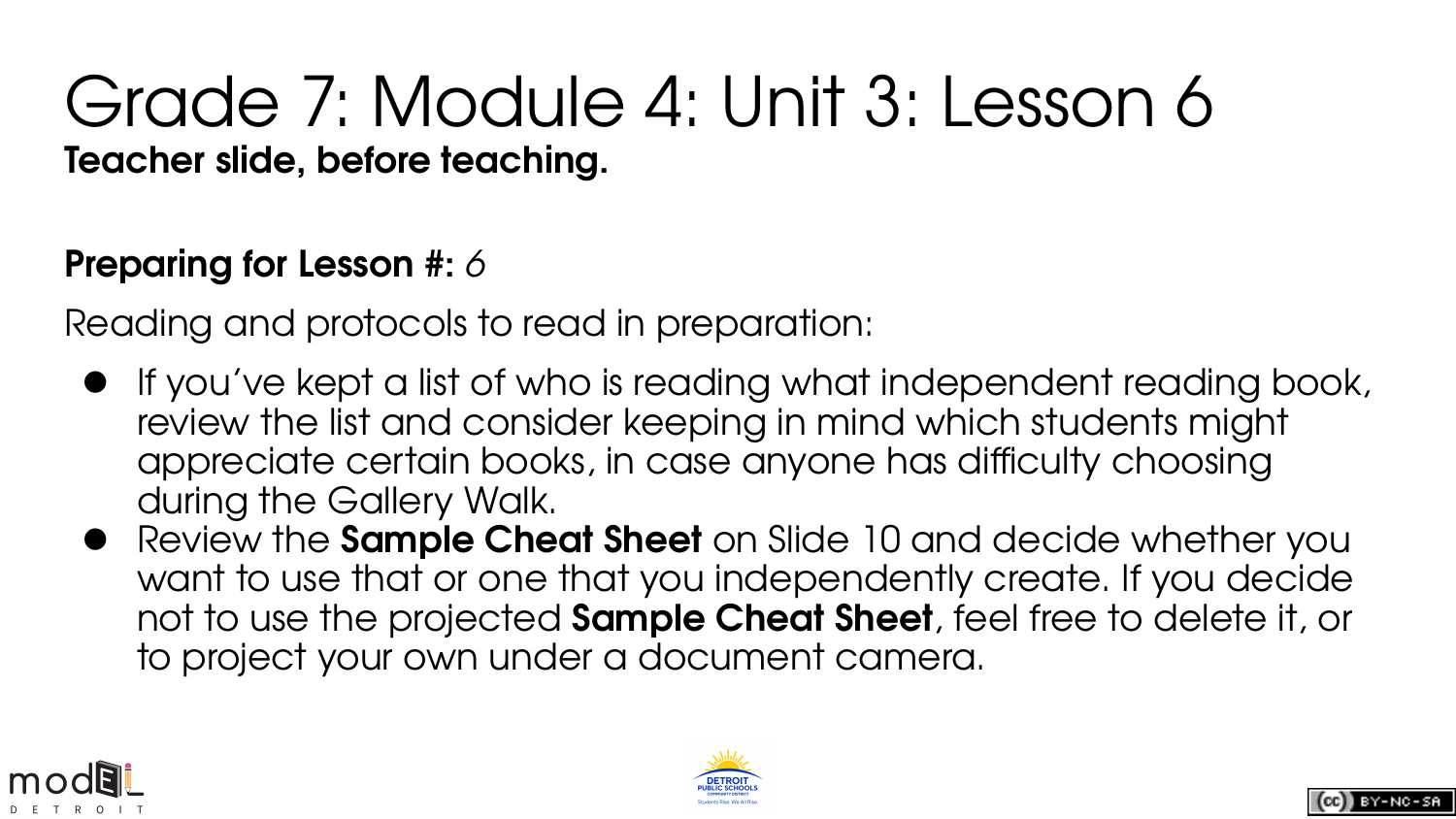

Grade 7: Module 4: Unit 3: Lesson 6
Teacher slide, before teaching.

Preparing for Lesson #: 6
Reading and protocols to read in preparation:
If you’ve kept a list of who is reading what independent reading book, review the list and consider keeping in mind which students might appreciate certain books, in case anyone has difficulty choosing during the Gallery Walk.
Review the Sample Cheat Sheet on Slide 10 and decide whether you want to use that or one that you independently create. If you decide not to use the projected Sample Cheat Sheet, feel free to delete it, or to project your own under a document camera.